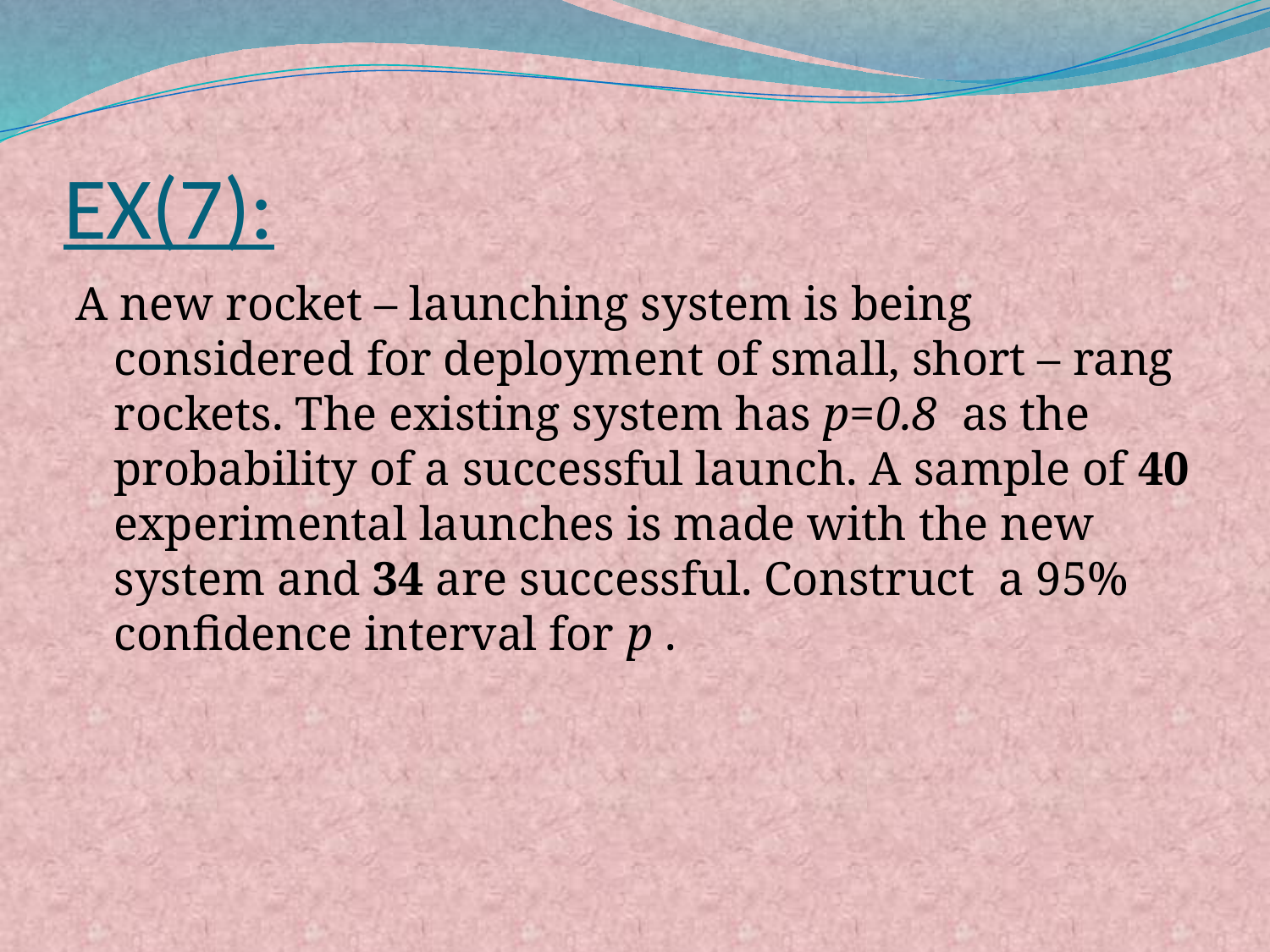

# EX(7):
A new rocket – launching system is being considered for deployment of small, short – rang rockets. The existing system has p=0.8  as the probability of a successful launch. A sample of 40 experimental launches is made with the new system and 34 are successful. Construct  a 95%  confidence interval for p .